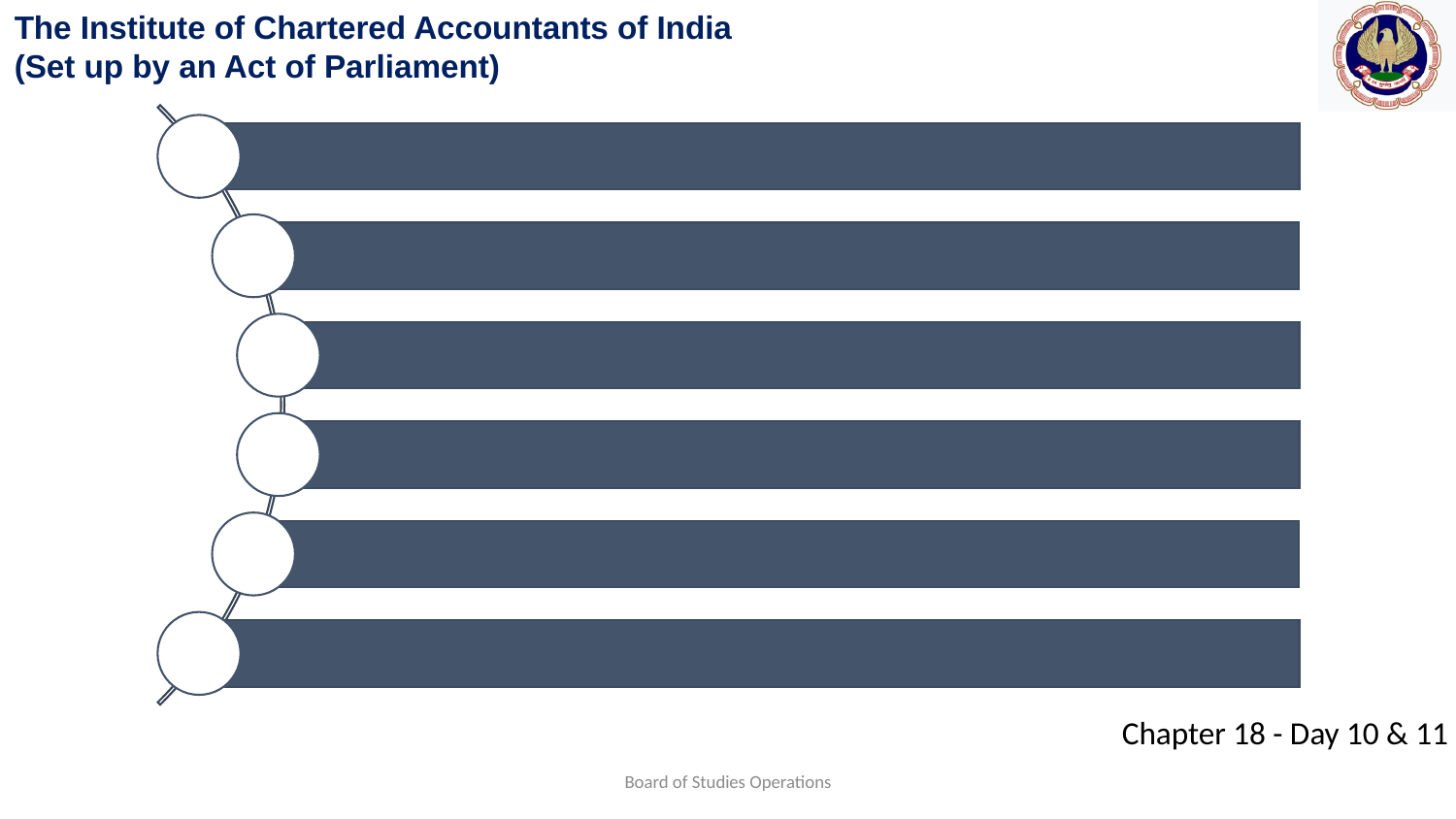

Consistency: Use the same fonts, bullet point styles, and headings for a polished and professional appearance.
Grammar and Spelling: Proofread your resume carefully to eliminate grammatical errors and spelling mistakes
Avoid Pronouns: Use concise, action-oriented language without unnecessary pronouns.
Order: List your work experiences and education in reverse chronological order, with the most recent items first.
Professional Email Address: Use a professional email address for contact purposes.
Formatting Consistency: Ensure consistent formatting for dates, job titles, and other details.
Board of Studies Operations